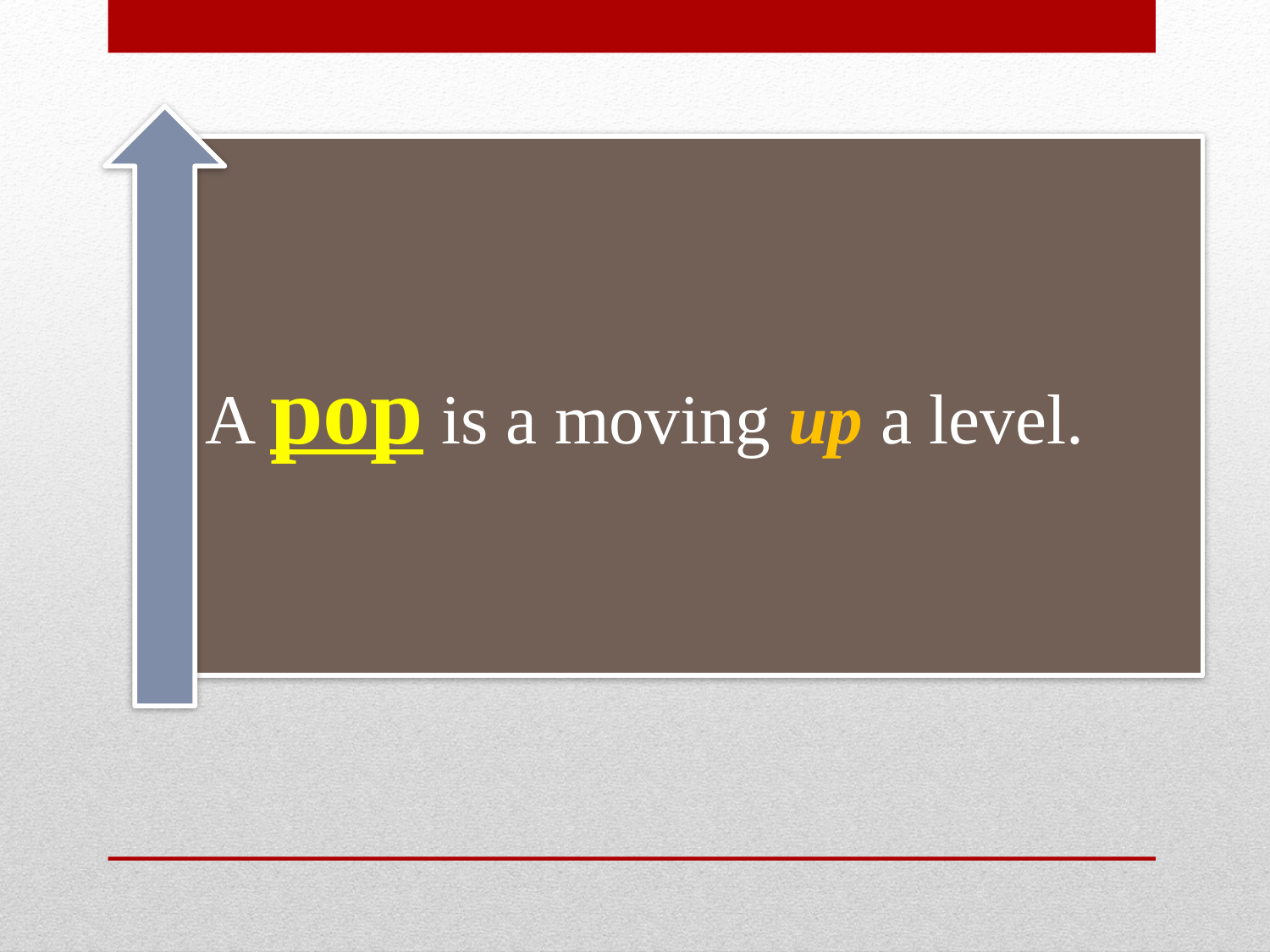

A pop is a moving up a level.